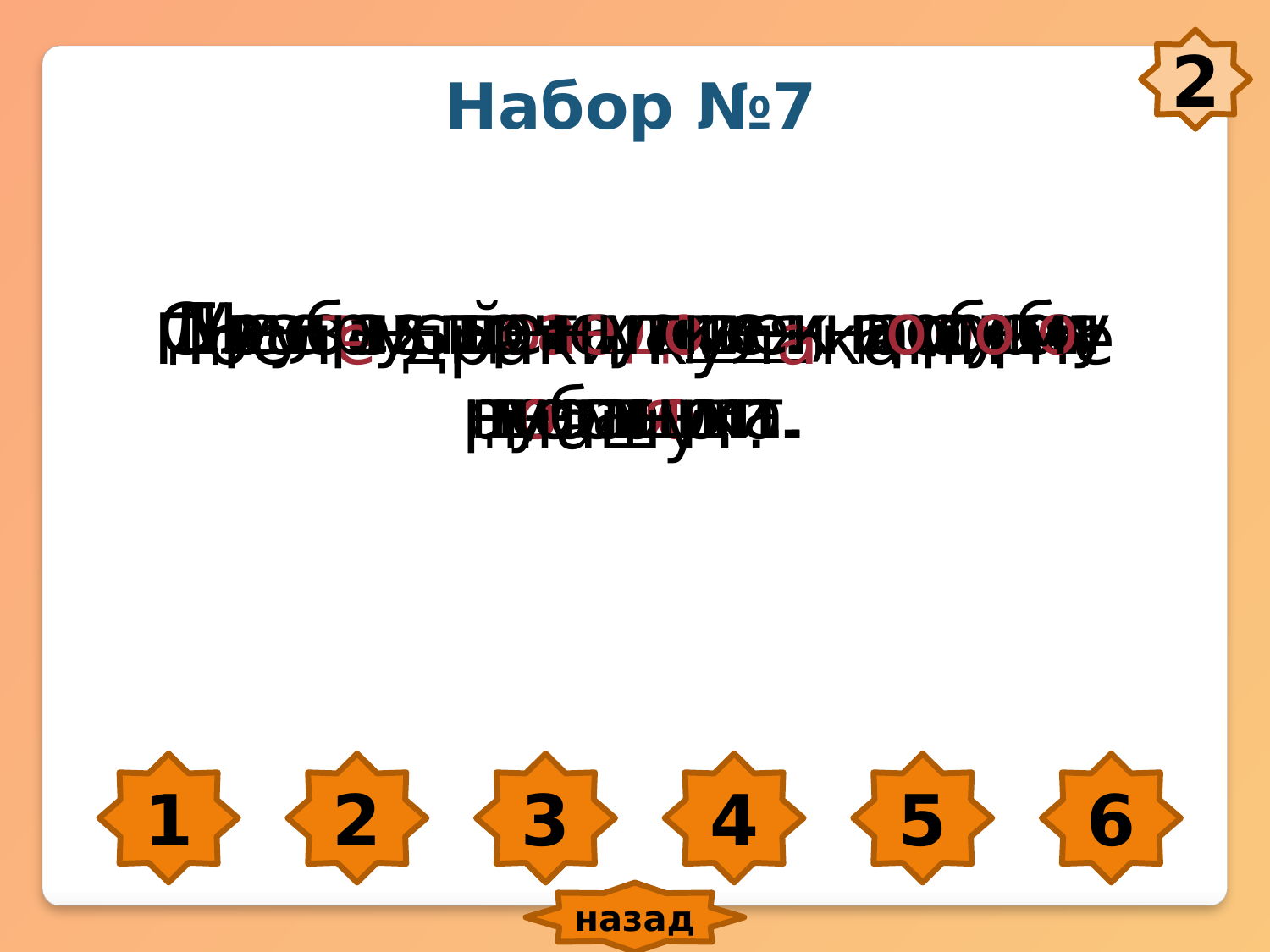

2
Набор №7
Ум без догадки и гроша не стоит.
Глаза страшатся, а руки делают.
Других не суди – на себя погляди.
Честный человек добро помнит.
С миру по нитке – голому рубашка.
После драки кулаками не машут.
1
2
3
4
5
6
назад